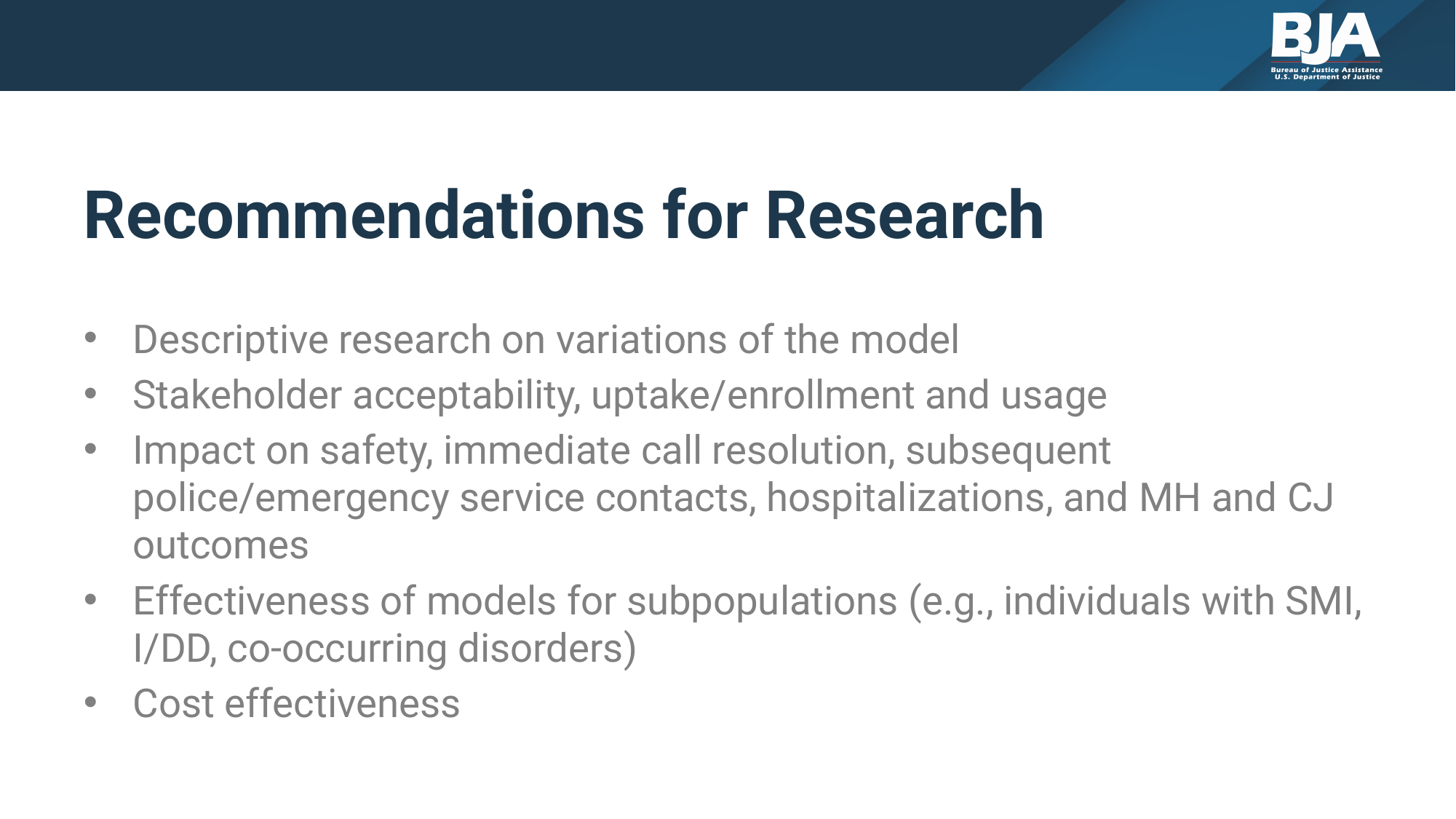

# Recommendations for Research
Descriptive research on variations of the model
Stakeholder acceptability, uptake/enrollment and usage
Impact on safety, immediate call resolution, subsequent police/emergency service contacts, hospitalizations, and MH and CJ outcomes
Effectiveness of models for subpopulations (e.g., individuals with SMI, I/DD, co-occurring disorders)
Cost effectiveness